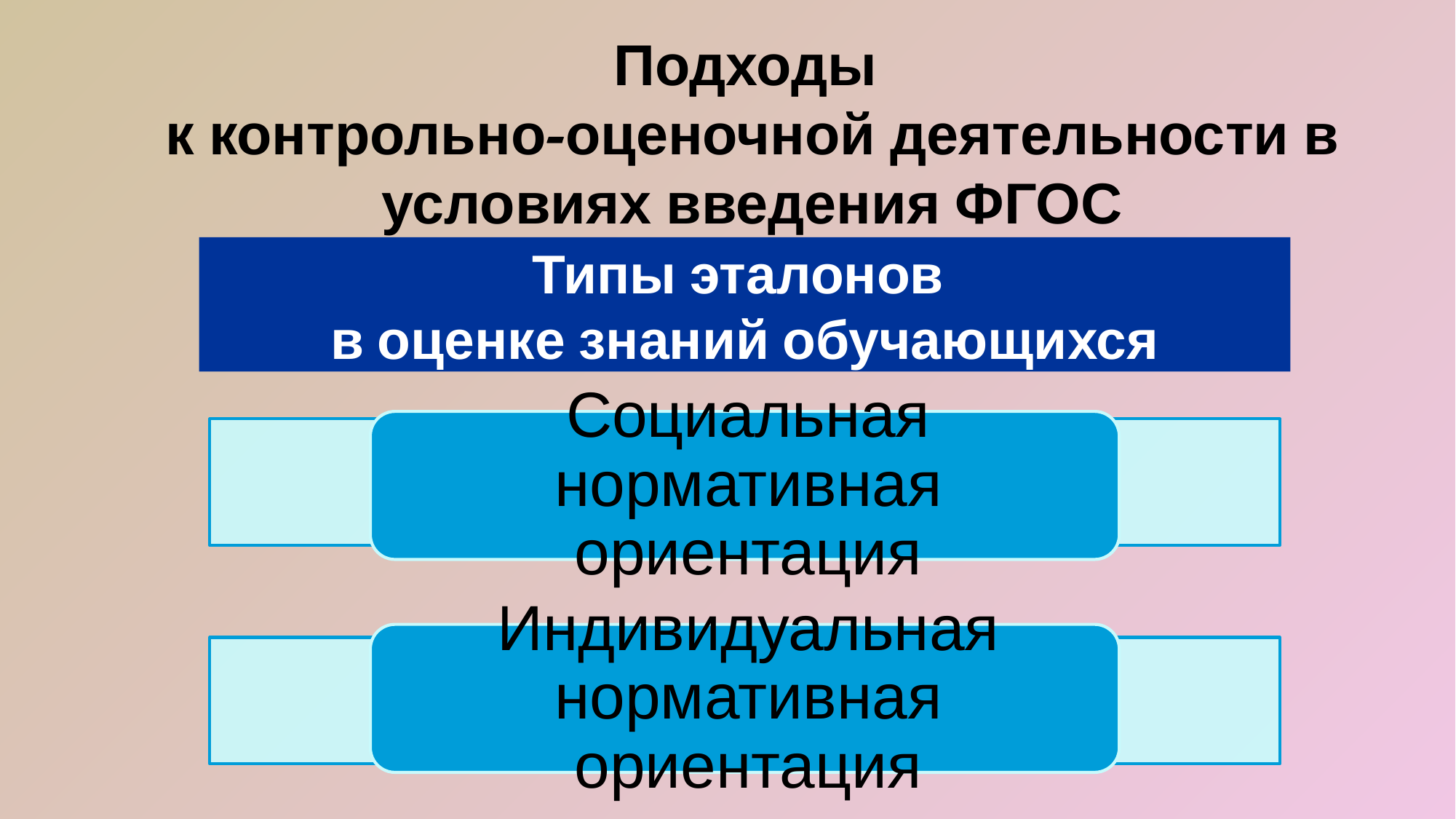

Подходы
к контрольно-оценочной деятельности в условиях введения ФГОС
Социальная нормативная ориентация
Индивидуальная нормативная ориентация
Типы эталонов
в оценке знаний обучающихся